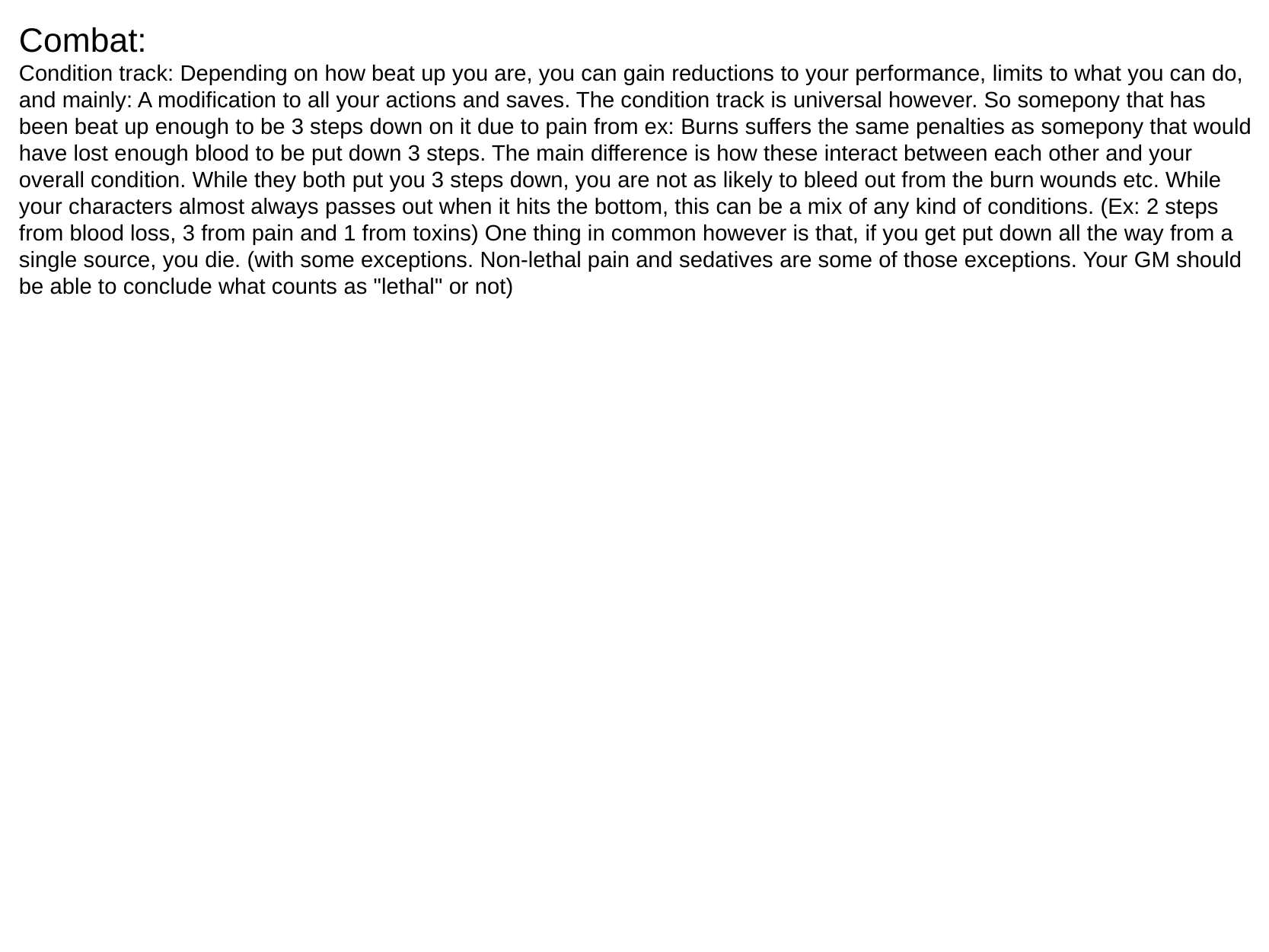

Combat:
Condition track: Depending on how beat up you are, you can gain reductions to your performance, limits to what you can do, and mainly: A modification to all your actions and saves. The condition track is universal however. So somepony that has been beat up enough to be 3 steps down on it due to pain from ex: Burns suffers the same penalties as somepony that would have lost enough blood to be put down 3 steps. The main difference is how these interact between each other and your overall condition. While they both put you 3 steps down, you are not as likely to bleed out from the burn wounds etc. While your characters almost always passes out when it hits the bottom, this can be a mix of any kind of conditions. (Ex: 2 steps from blood loss, 3 from pain and 1 from toxins) One thing in common however is that, if you get put down all the way from a single source, you die. (with some exceptions. Non-lethal pain and sedatives are some of those exceptions. Your GM should be able to conclude what counts as "lethal" or not)